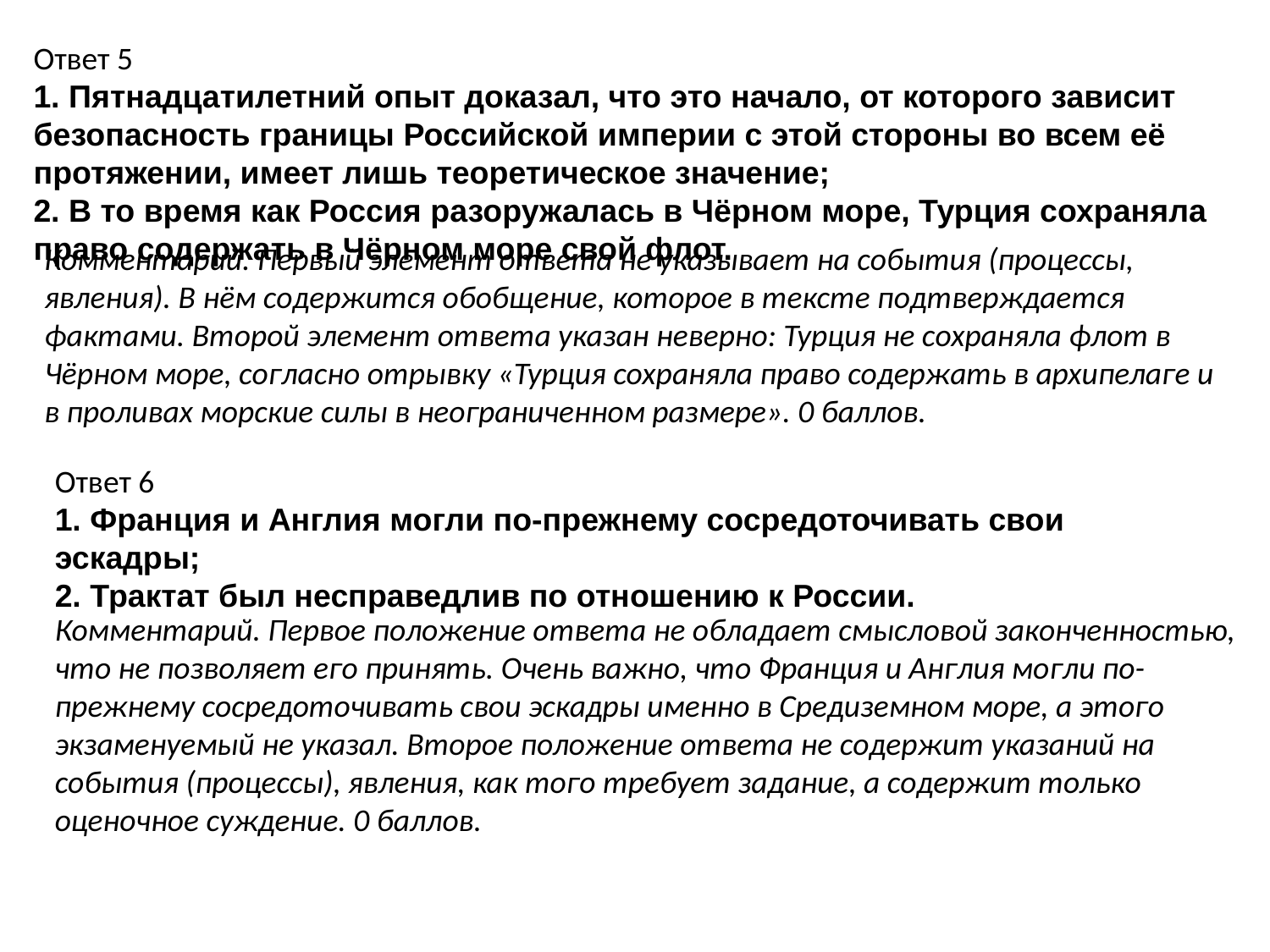

Ответ 5
1. Пятнадцатилетний опыт доказал, что это начало, от которого зависит безопасность границы Российской империи с этой стороны во всем её протяжении, имеет лишь теоретическое значение;
2. В то время как Россия разоружалась в Чёрном море, Турция сохраняла право содержать в Чёрном море свой флот.
Комментарий. Первый элемент ответа не указывает на события (процессы, явления). В нём содержится обобщение, которое в тексте подтверждается фактами. Второй элемент ответа указан неверно: Турция не сохраняла флот в Чёрном море, согласно отрывку «Турция сохраняла право содержать в архипелаге и в проливах морские силы в неограниченном размере». 0 баллов.
Ответ 6
1. Франция и Англия могли по-прежнему сосредоточивать свои эскадры;
2. Трактат был несправедлив по отношению к России.
Комментарий. Первое положение ответа не обладает смысловой законченностью, что не позволяет его принять. Очень важно, что Франция и Англия могли по-прежнему сосредоточивать свои эскадры именно в Средиземном море, а этого экзаменуемый не указал. Второе положение ответа не содержит указаний на события (процессы), явления, как того требует задание, а содержит только оценочное суждение. 0 баллов.